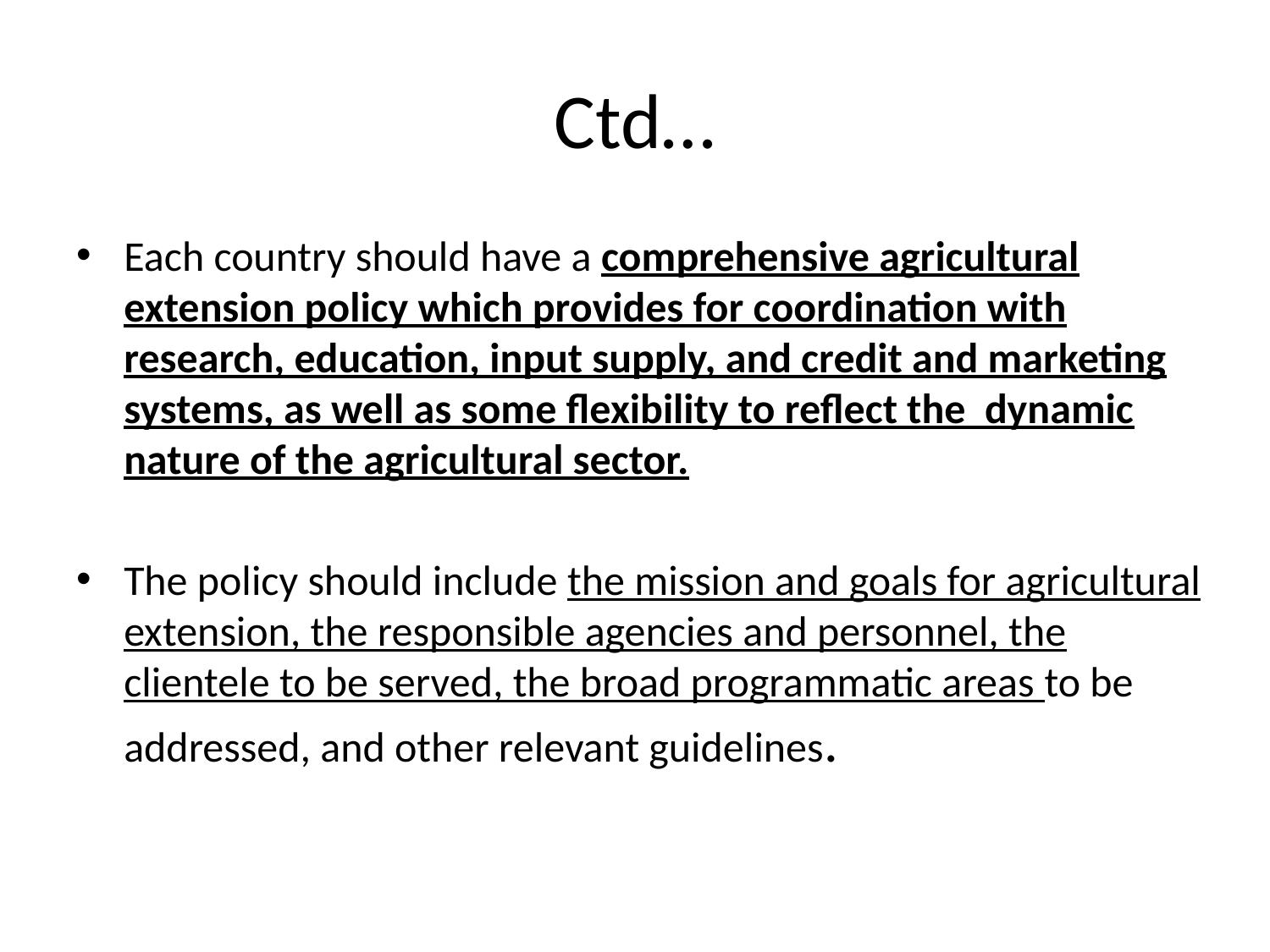

# Ctd…
Each country should have a comprehensive agricultural extension policy which provides for coordination with research, education, input supply, and credit and marketing systems, as well as some flexibility to reflect the  dynamic nature of the agricultural sector.

The policy should include the mission and goals for agricultural extension, the responsible agencies and personnel, the clientele to be served, the broad programmatic areas to be addressed, and other relevant guidelines.